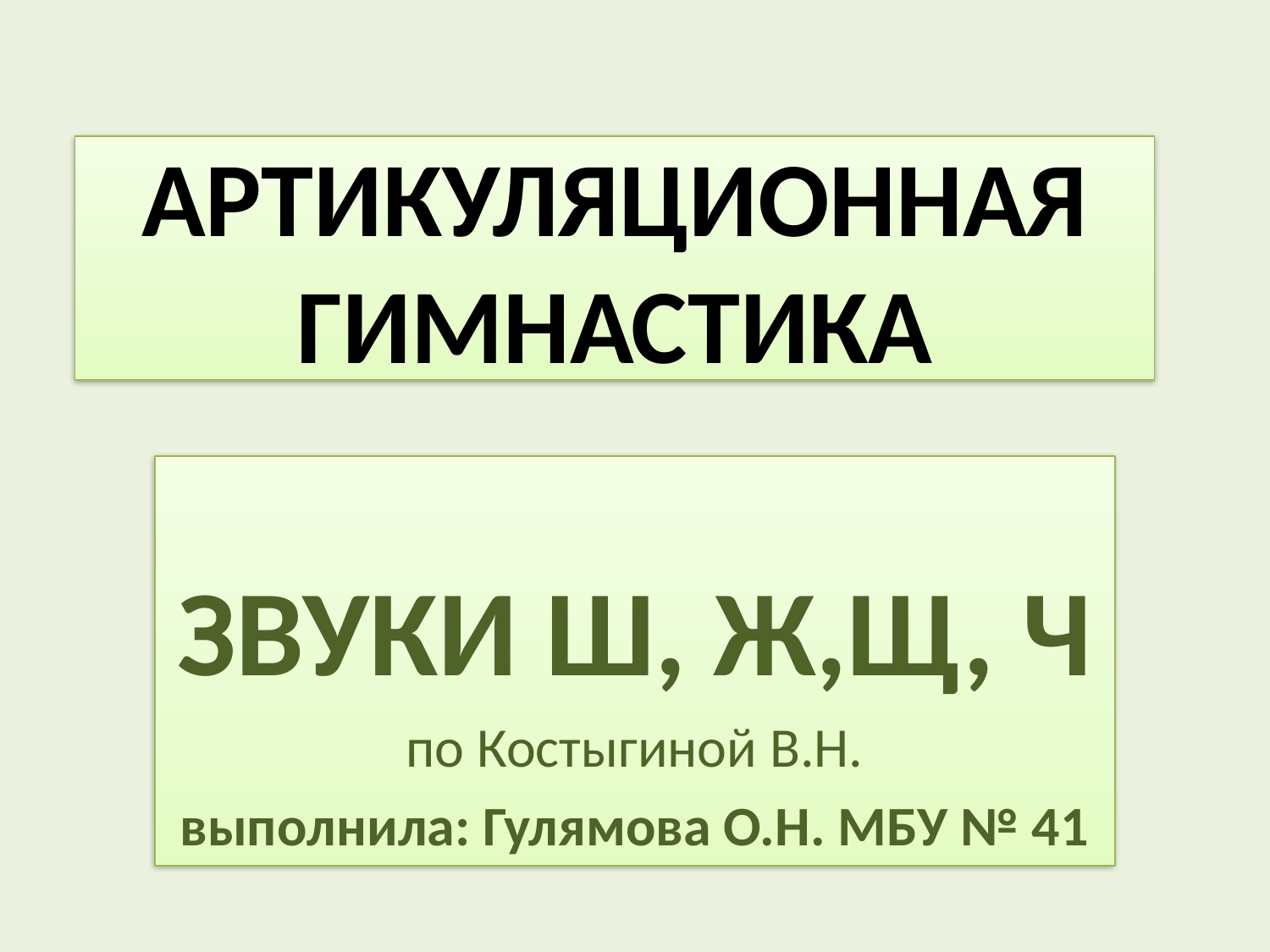

# АРТИКУЛЯЦИОННАЯ ГИМНАСТИКА

ЗВУКИ Ш, Ж,Щ, Ч
по Костыгиной В.Н.
выполнила: Гулямова О.Н. МБУ № 41